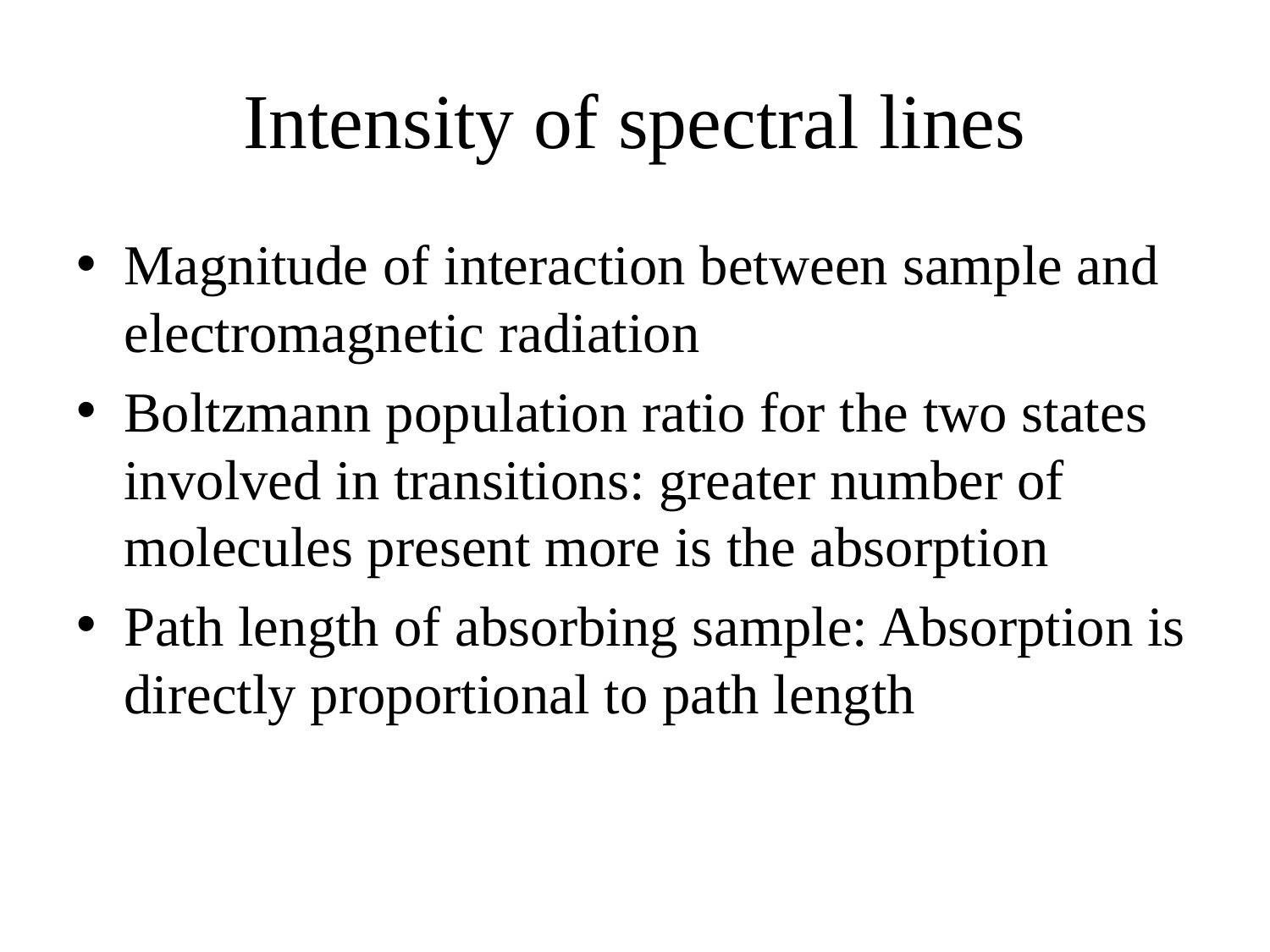

# Intensity of spectral lines
Magnitude of interaction between sample and electromagnetic radiation
Boltzmann population ratio for the two states involved in transitions: greater number of molecules present more is the absorption
Path length of absorbing sample: Absorption is directly proportional to path length